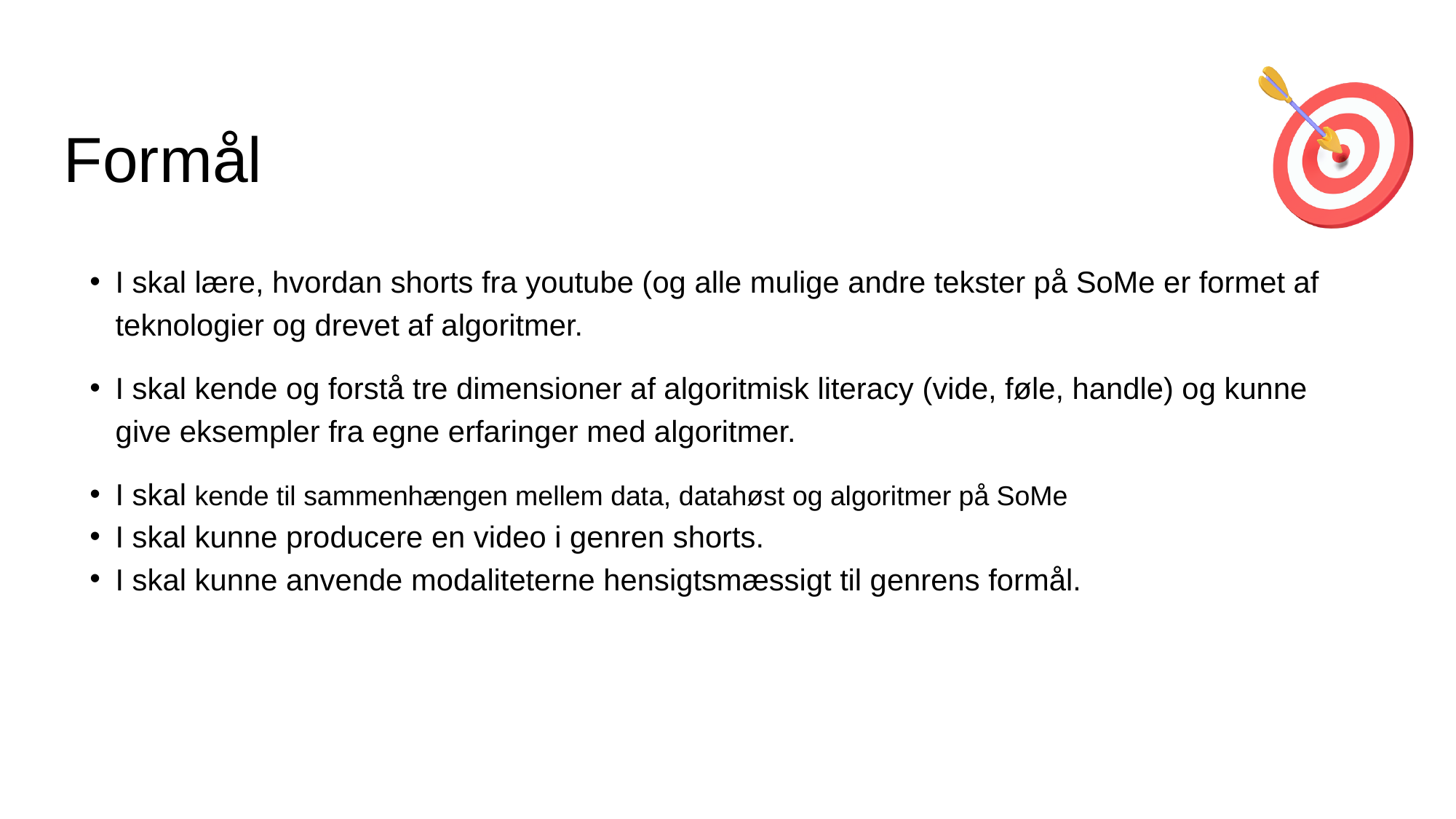

Formål
I skal lære, hvordan shorts fra youtube (og alle mulige andre tekster på SoMe er formet af teknologier og drevet af algoritmer.

I skal kende og forstå tre dimensioner af algoritmisk literacy (vide, føle, handle) og kunne give eksempler fra egne erfaringer med algoritmer.

I skal kende til sammenhængen mellem data, datahøst og algoritmer på SoMe
I skal kunne producere en video i genren shorts.
I skal kunne anvende modaliteterne hensigtsmæssigt til genrens formål.